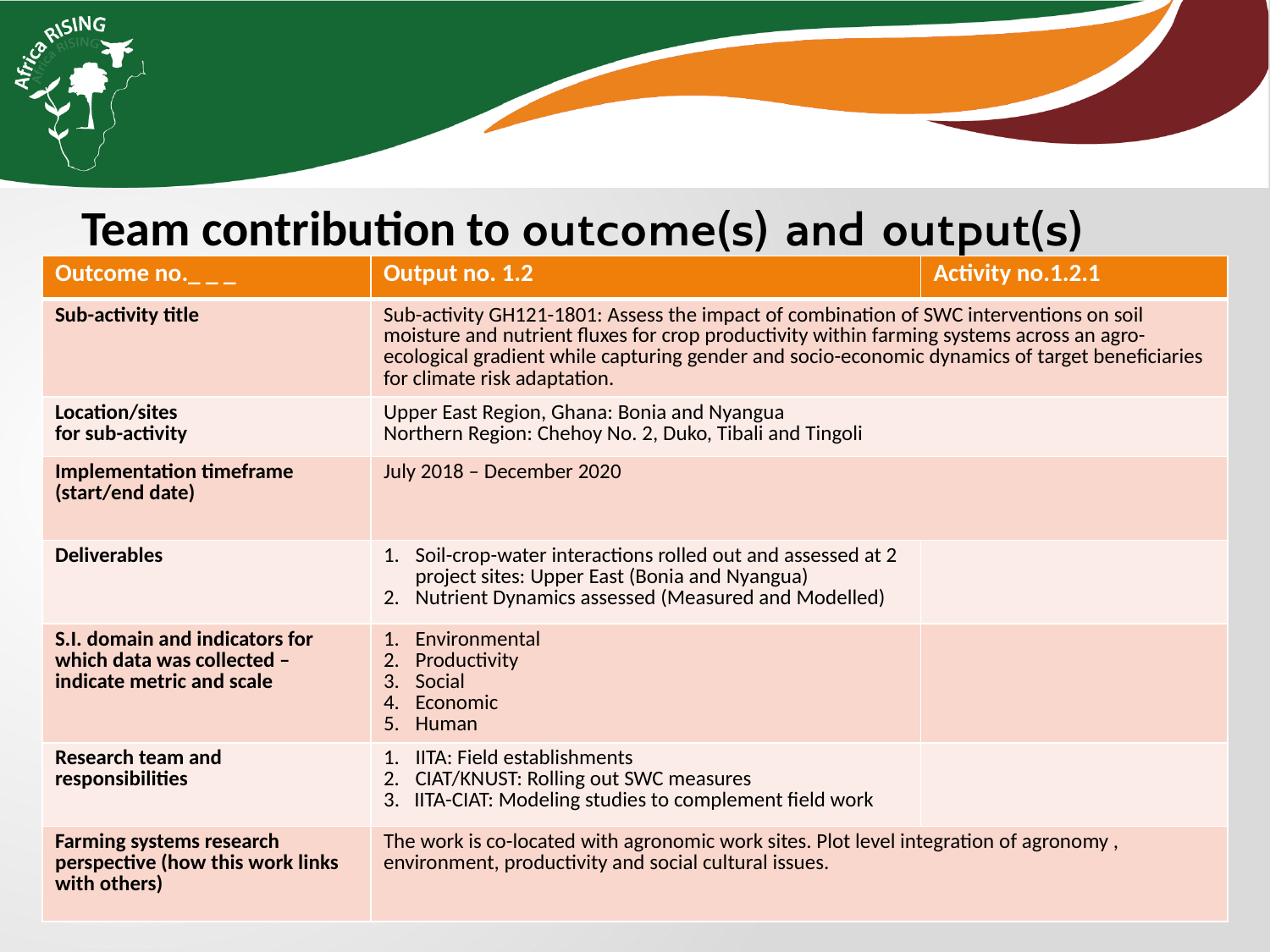

Team contribution to outcome(s) and output(s)
| Outcome no.\_ \_ \_ | Output no. 1.2 | Activity no.1.2.1 |
| --- | --- | --- |
| Sub-activity title | Sub-activity GH121-1801: Assess the impact of combination of SWC interventions on soil moisture and nutrient fluxes for crop productivity within farming systems across an agro-ecological gradient while capturing gender and socio-economic dynamics of target beneficiaries for climate risk adaptation. |  |
| Location/sites for sub-activity | Upper East Region, Ghana: Bonia and Nyangua Northern Region: Chehoy No. 2, Duko, Tibali and Tingoli |  |
| Implementation timeframe (start/end date) | July 2018 – December 2020 |  |
| Deliverables | Soil-crop-water interactions rolled out and assessed at 2 project sites: Upper East (Bonia and Nyangua) Nutrient Dynamics assessed (Measured and Modelled) |  |
| S.I. domain and indicators for which data was collected – indicate metric and scale | Environmental Productivity Social Economic Human |  |
| Research team and responsibilities | IITA: Field establishments CIAT/KNUST: Rolling out SWC measures 3. IITA-CIAT: Modeling studies to complement field work |  |
| Farming systems research perspective (how this work links with others) | The work is co-located with agronomic work sites. Plot level integration of agronomy , environment, productivity and social cultural issues. |  |